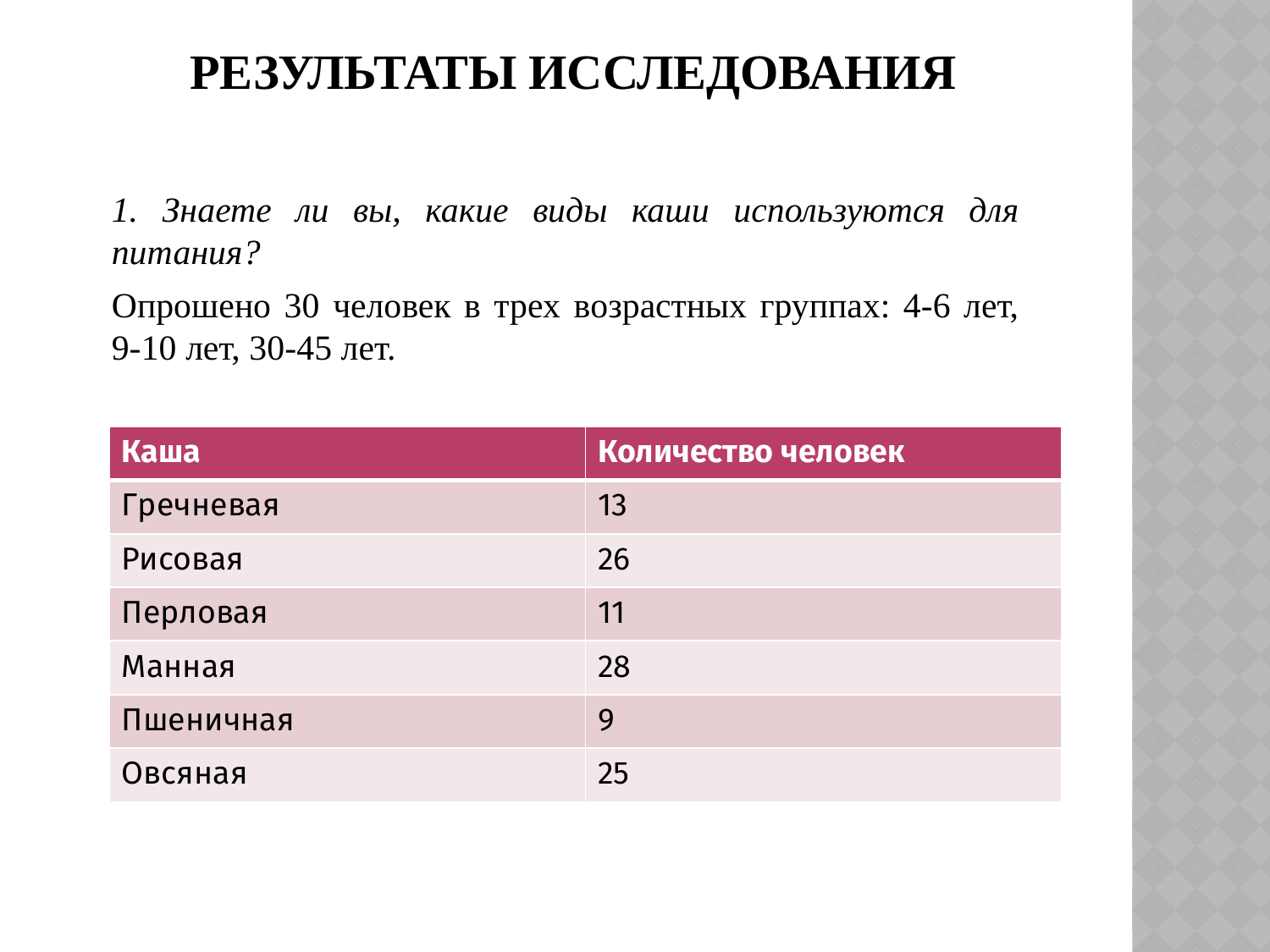

# Результаты исследования
1. Знаете ли вы, какие виды каши используются для питания?
Опрошено 30 человек в трех возрастных группах: 4-6 лет, 9-10 лет, 30-45 лет.

| Каша | Количество человек |
| --- | --- |
| Гречневая | 13 |
| Рисовая | 26 |
| Перловая | 11 |
| Манная | 28 |
| Пшеничная | 9 |
| Овсяная | 25 |